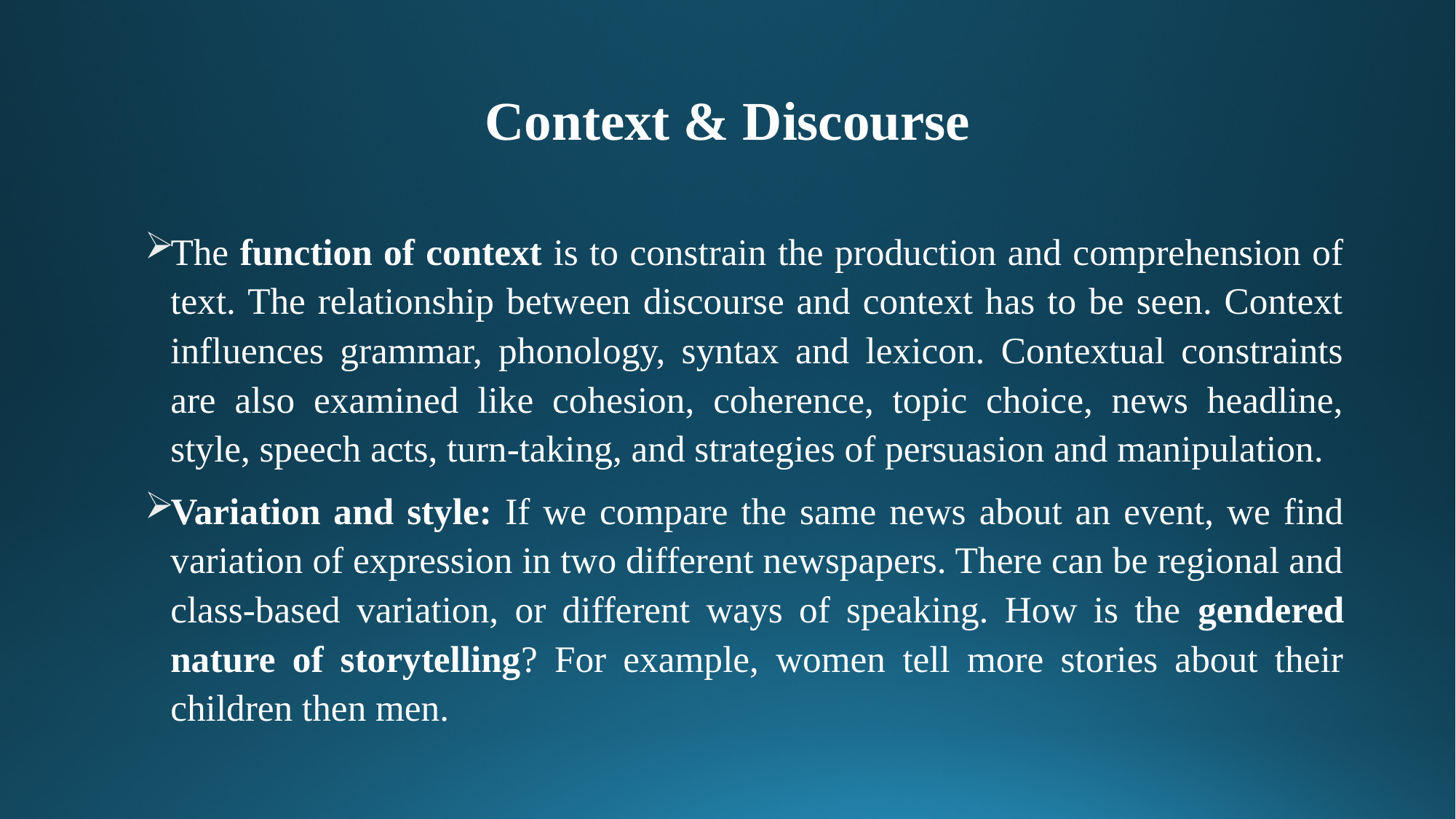

# Context & Discourse
The function of context is to constrain the production and comprehension of text. The relationship between discourse and context has to be seen. Context influences grammar, phonology, syntax and lexicon. Contextual constraints are also examined like cohesion, coherence, topic choice, news headline, style, speech acts, turn-taking, and strategies of persuasion and manipulation.
Variation and style: If we compare the same news about an event, we find variation of expression in two different newspapers. There can be regional and class-based variation, or different ways of speaking. How is the gendered nature of storytelling? For example, women tell more stories about their children then men.